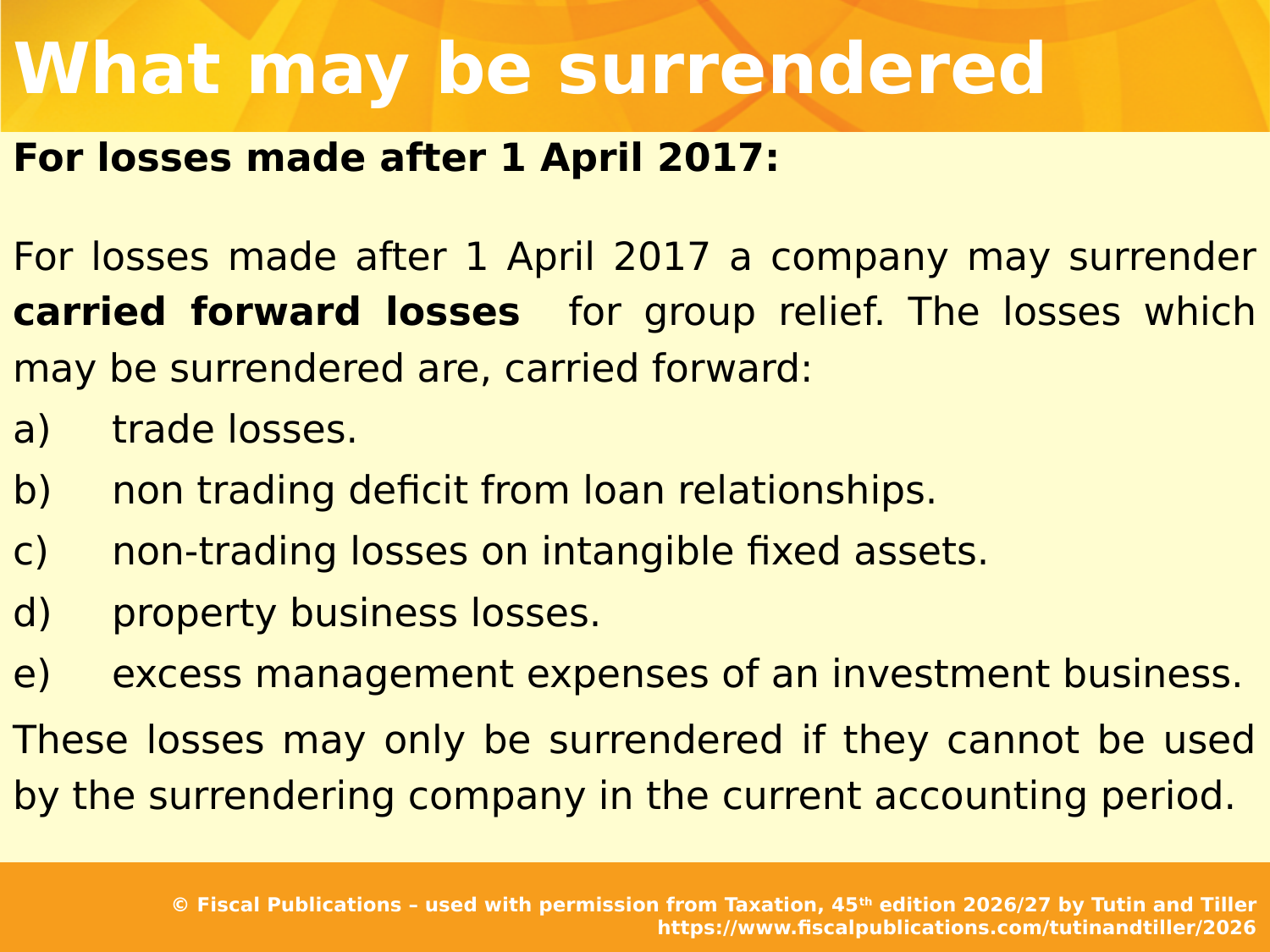

# What may be surrendered
For losses made after 1 April 2017:

For losses made after 1 April 2017 a company may surrender carried forward losses  for group relief. The losses which may be surrendered are, carried forward:
a)	trade losses.
b)	non trading deficit from loan relationships.
c)	non-trading losses on intangible fixed assets.
d) 	property business losses.
e) 	excess management expenses of an investment business.
These losses may only be surrendered if they cannot be used by the surrendering company in the current accounting period.